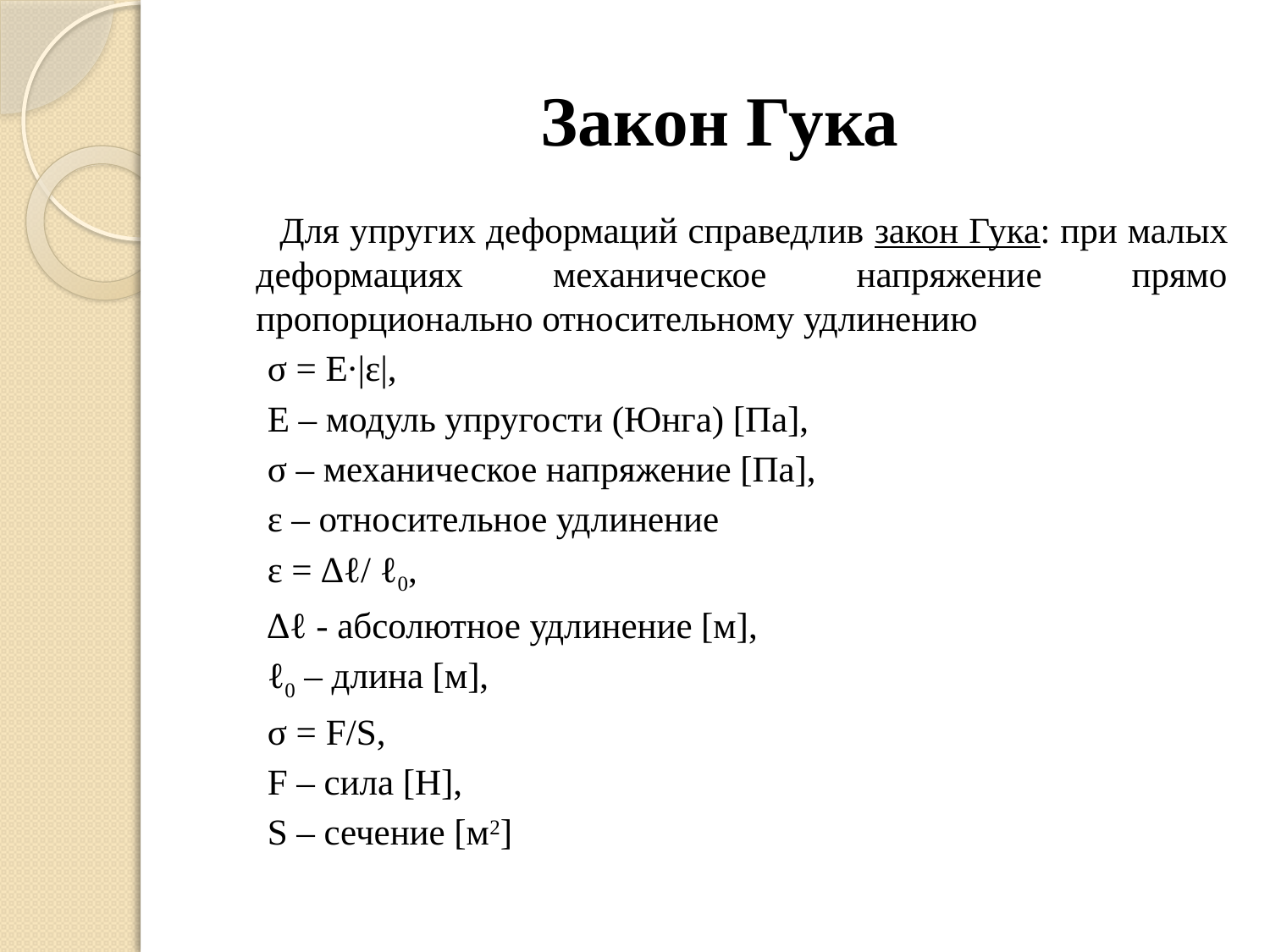

# Закон Гука
     Для упругих деформаций справедлив закон Гука: при малых деформациях механическое напряжение прямо пропорционально относительному удлинению
     σ = Е·|ε|,
     Е – модуль упругости (Юнга) [Па],
     σ – механическое напряжение [Па],
     ε – относительное удлинение
     ε = ∆ℓ/ ℓ0,
     ∆ℓ - абсолютное удлинение [м],
     ℓ0 – длина [м],
     σ = F/S,
     F – сила [Н],
     S – сечение [м2]